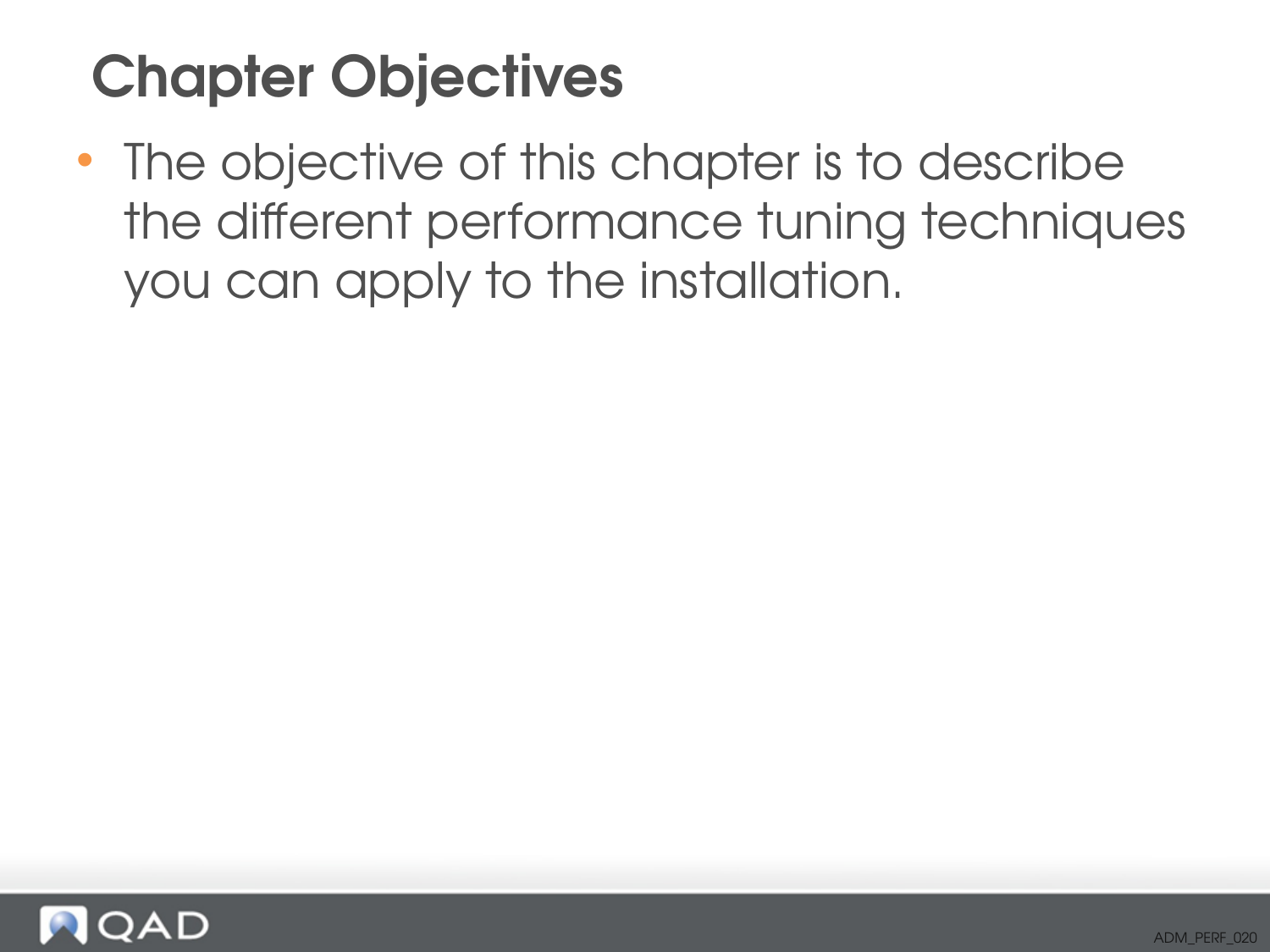

# Chapter Objectives
The objective of this chapter is to describe the different performance tuning techniques you can apply to the installation.

ADM_PERF_020